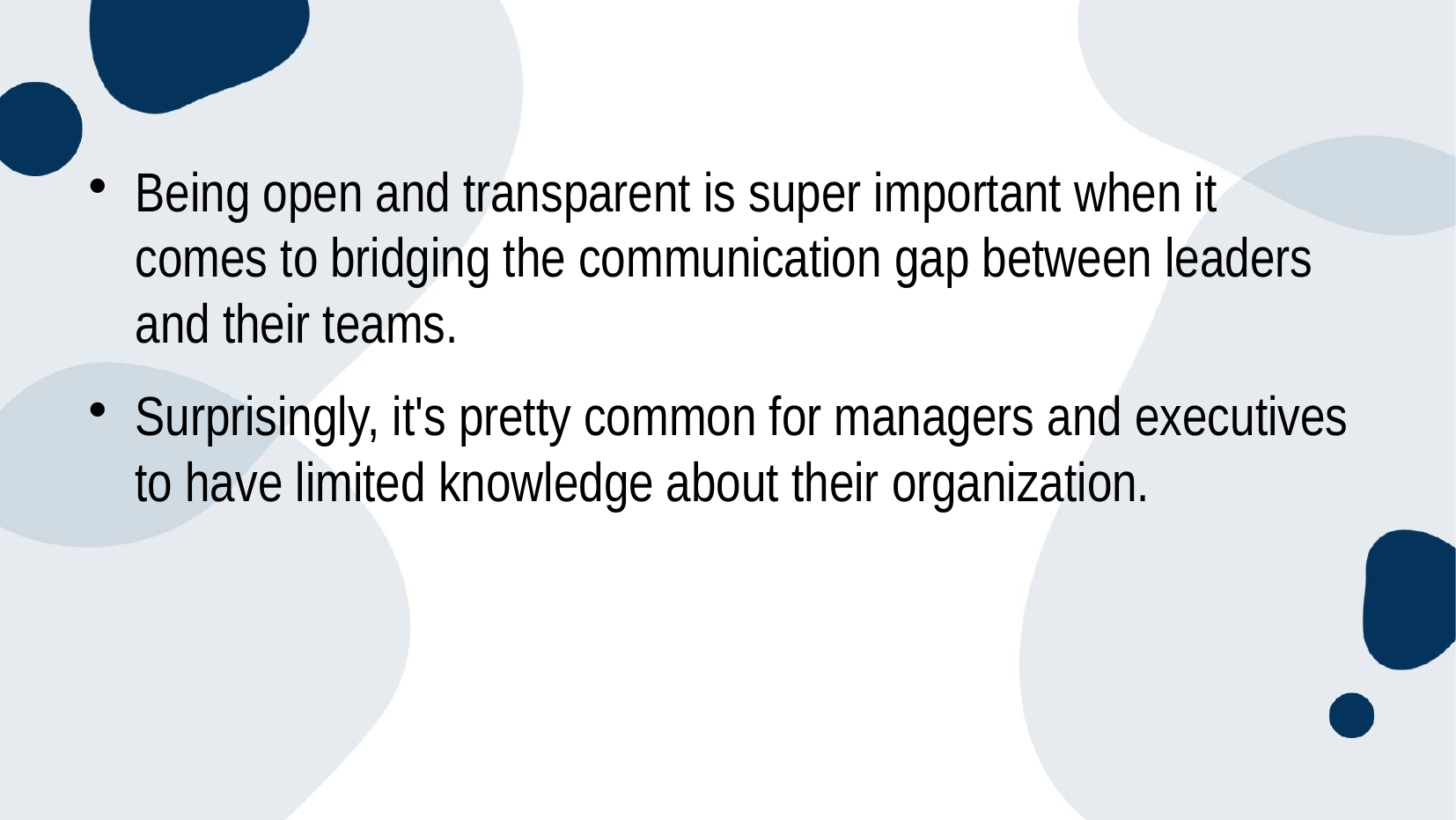

#
Being open and transparent is super important when it    comes to bridging the communication gap between leaders and their teams.
Surprisingly, it's pretty common for managers and executives to have limited knowledge about their organization.